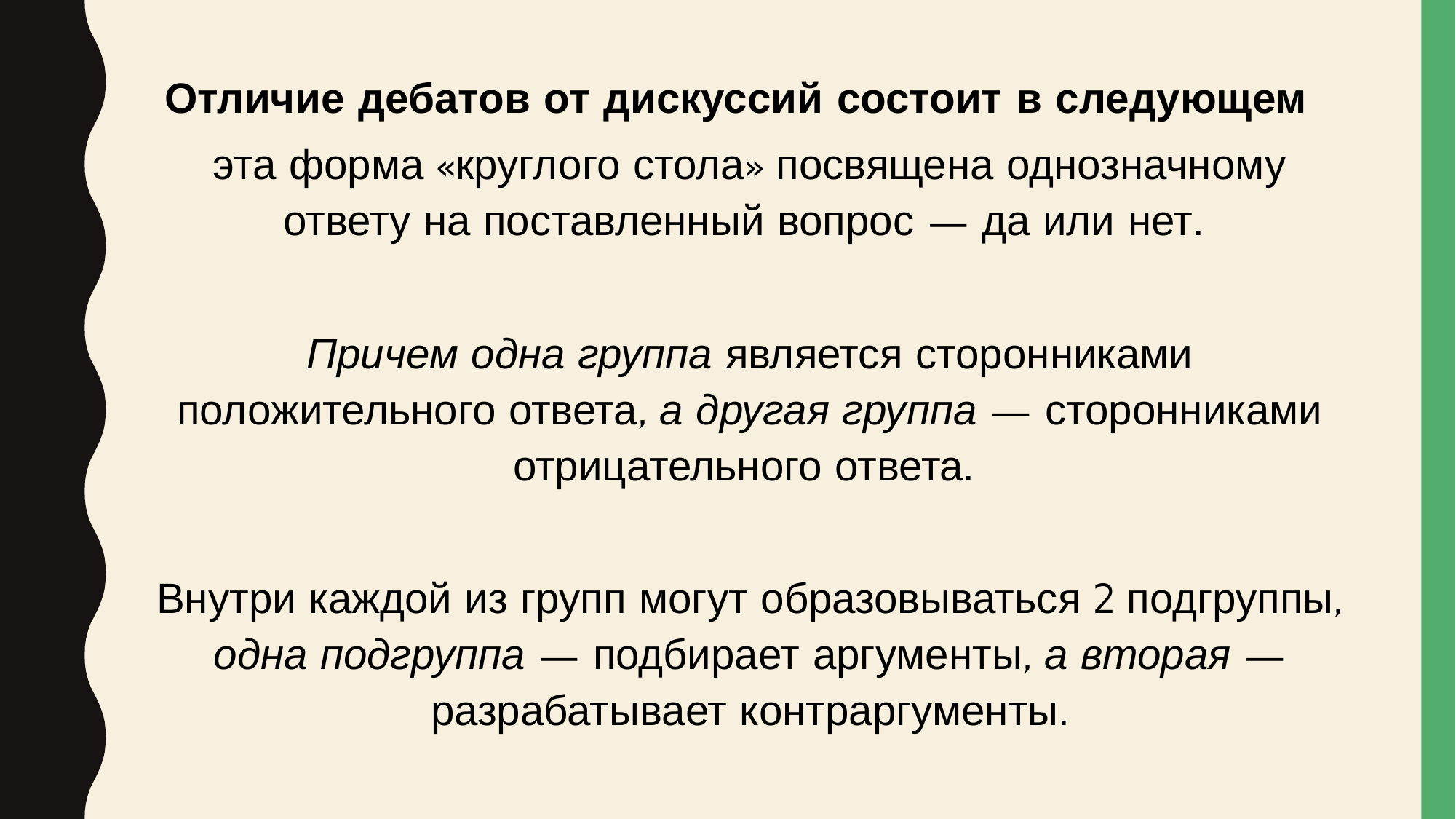

Отличие дебатов от дискуссий состоит в следующем
эта форма «круглого стола» посвящена однозначному ответу на поставленный вопрос — да или нет.

Причем одна группа является сторонниками положительного ответа, а другая группа — сторонниками отрицательного ответа.

Внутри каждой из групп могут образовываться 2 подгруппы, одна подгруппа — подбирает аргументы, а вторая — разрабатывает контраргументы.